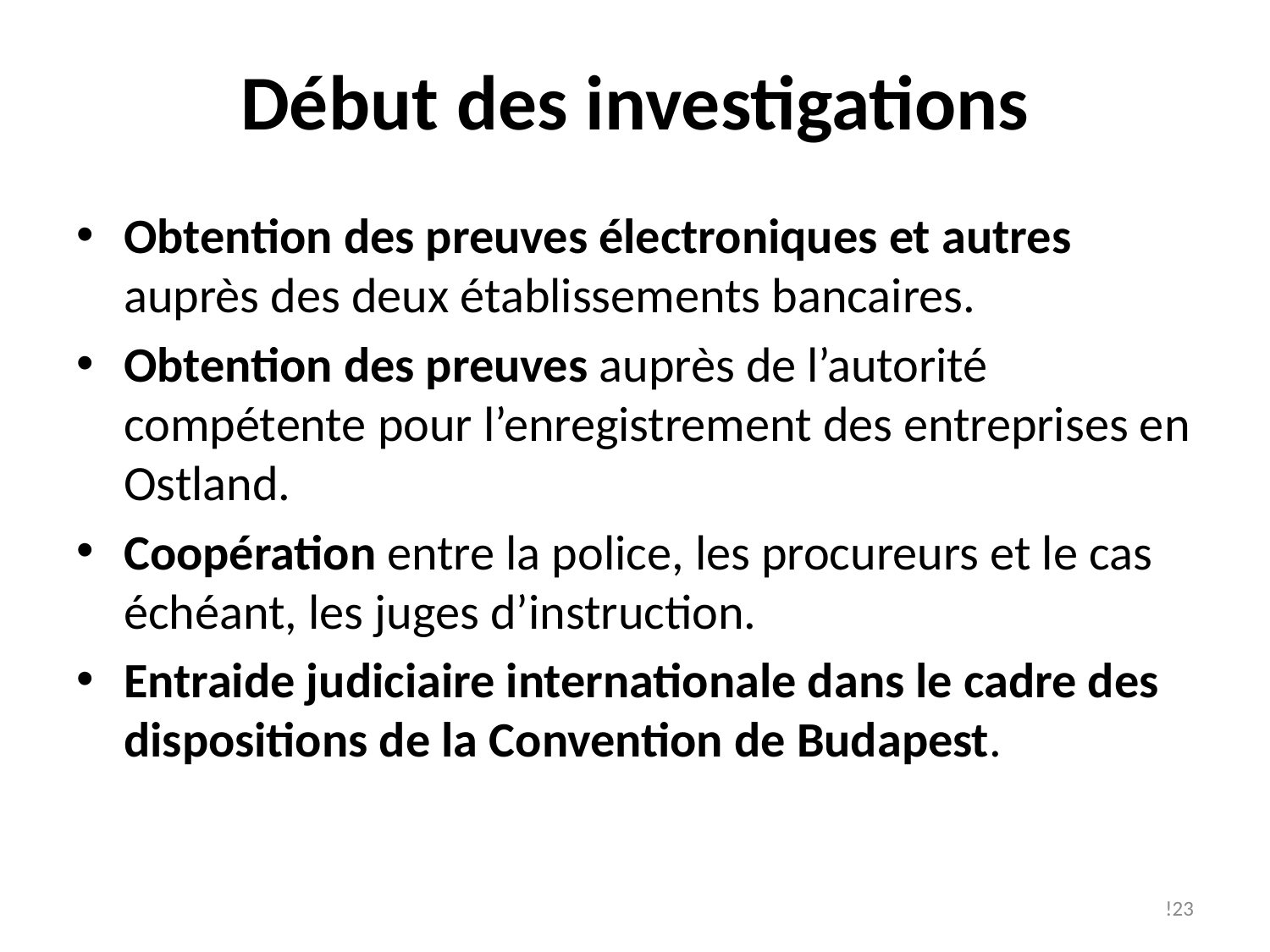

# Début des investigations
Obtention des preuves électroniques et autres auprès des deux établissements bancaires.
Obtention des preuves auprès de l’autorité compétente pour l’enregistrement des entreprises en Ostland.
Coopération entre la police, les procureurs et le cas échéant, les juges d’instruction.
Entraide judiciaire internationale dans le cadre des dispositions de la Convention de Budapest.

!23